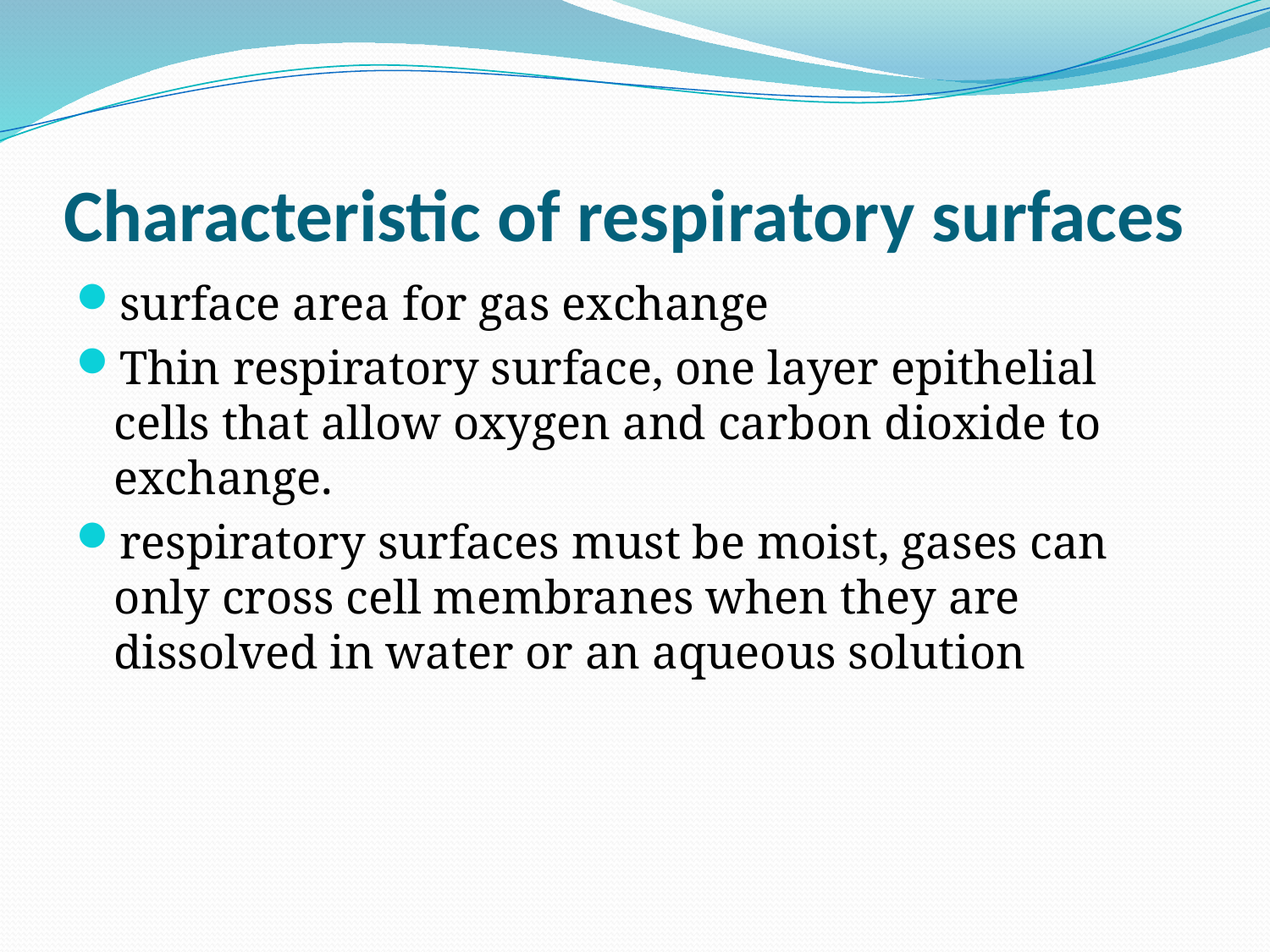

# Characteristic of respiratory surfaces
surface area for gas exchange
Thin respiratory surface, one layer epithelial cells that allow oxygen and carbon dioxide to exchange.
respiratory surfaces must be moist, gases can only cross cell membranes when they are dissolved in water or an aqueous solution